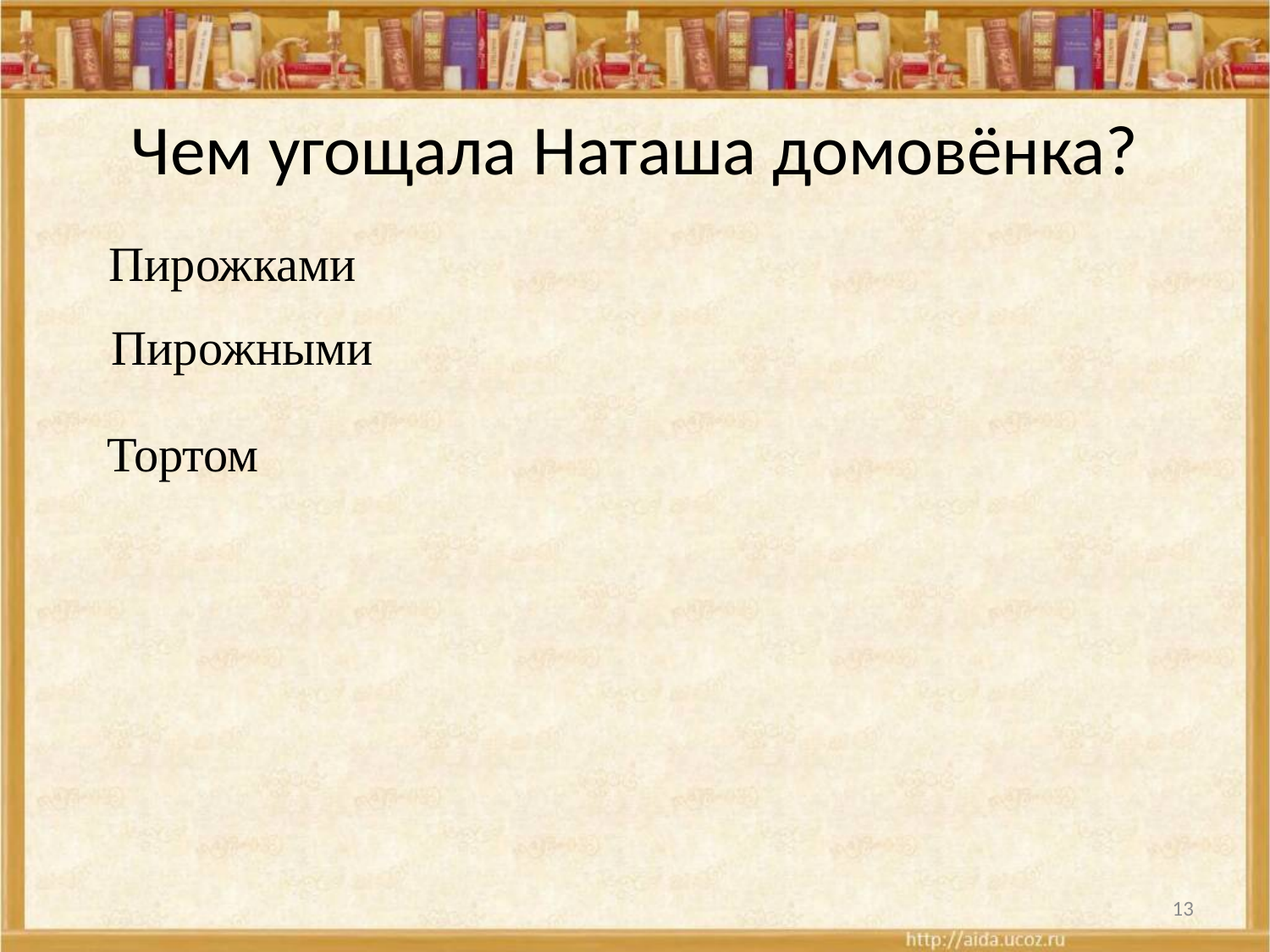

# Чем угощала Наташа домовёнка?
Пирожками
Пирожными
Тортом
13